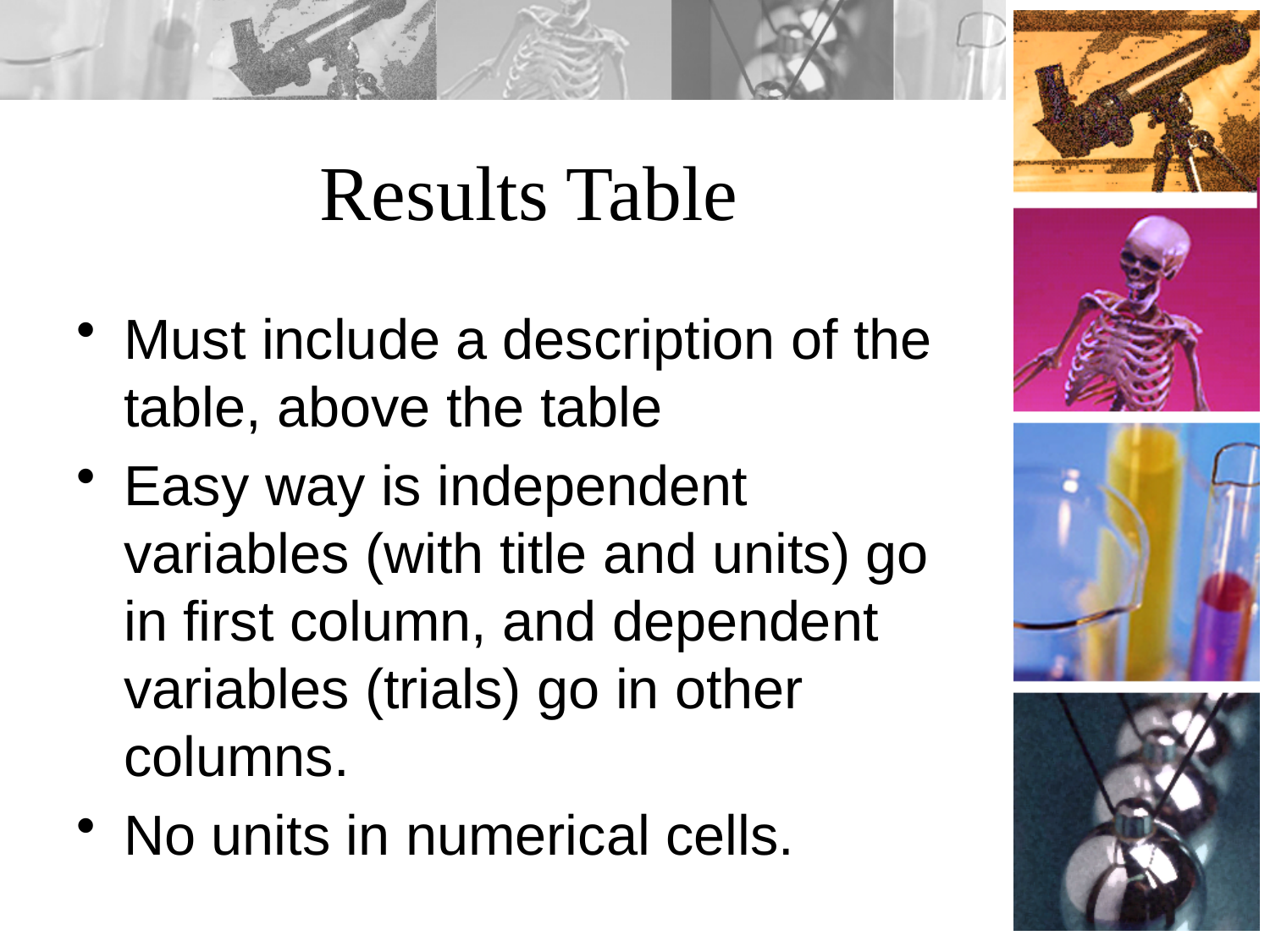

# Results Table
Must include a description of the table, above the table
Easy way is independent variables (with title and units) go in first column, and dependent variables (trials) go in other columns.
No units in numerical cells.